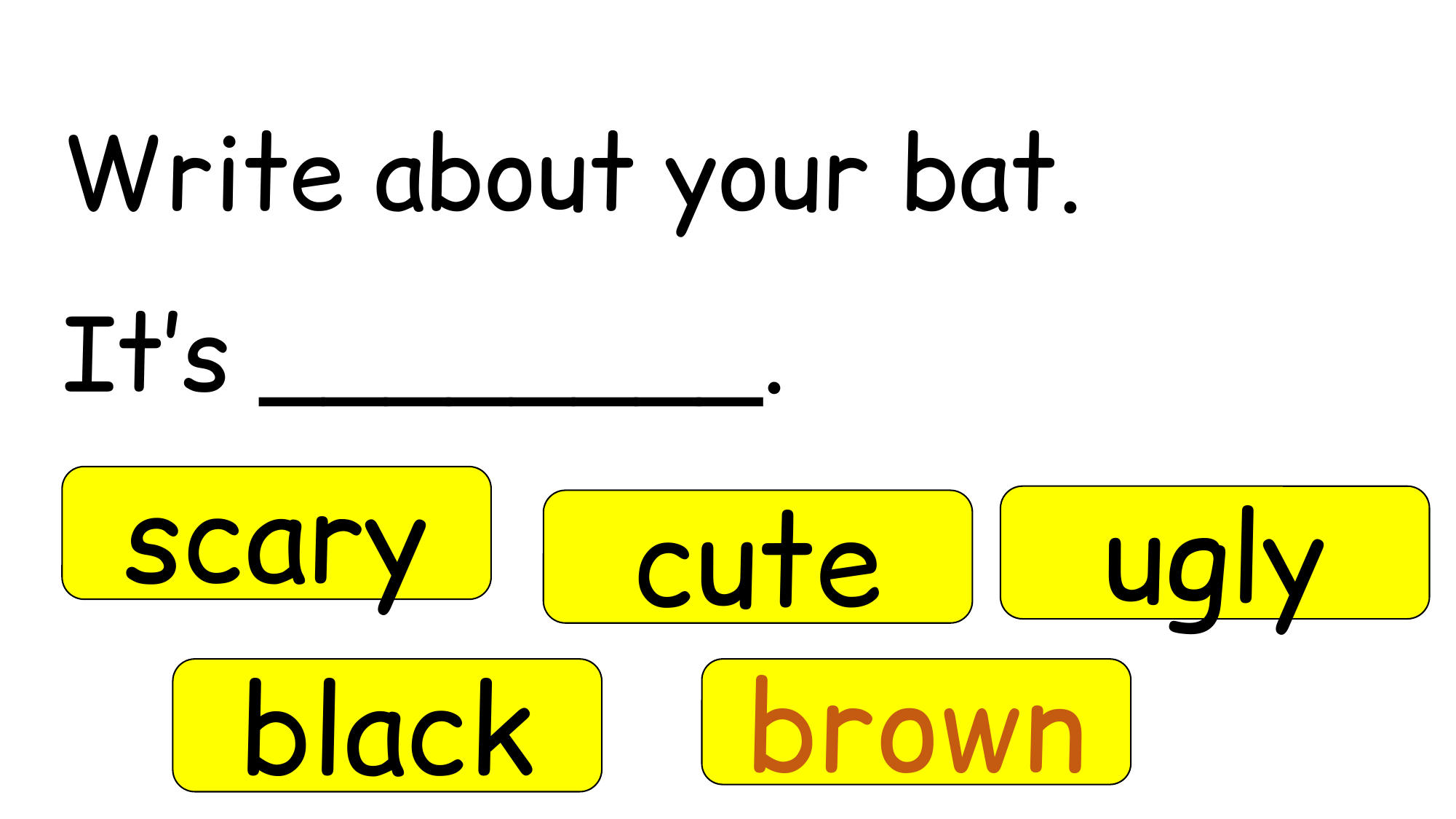

Write about your bat.
It’s ________.
scary
ugly
cute
black
brown